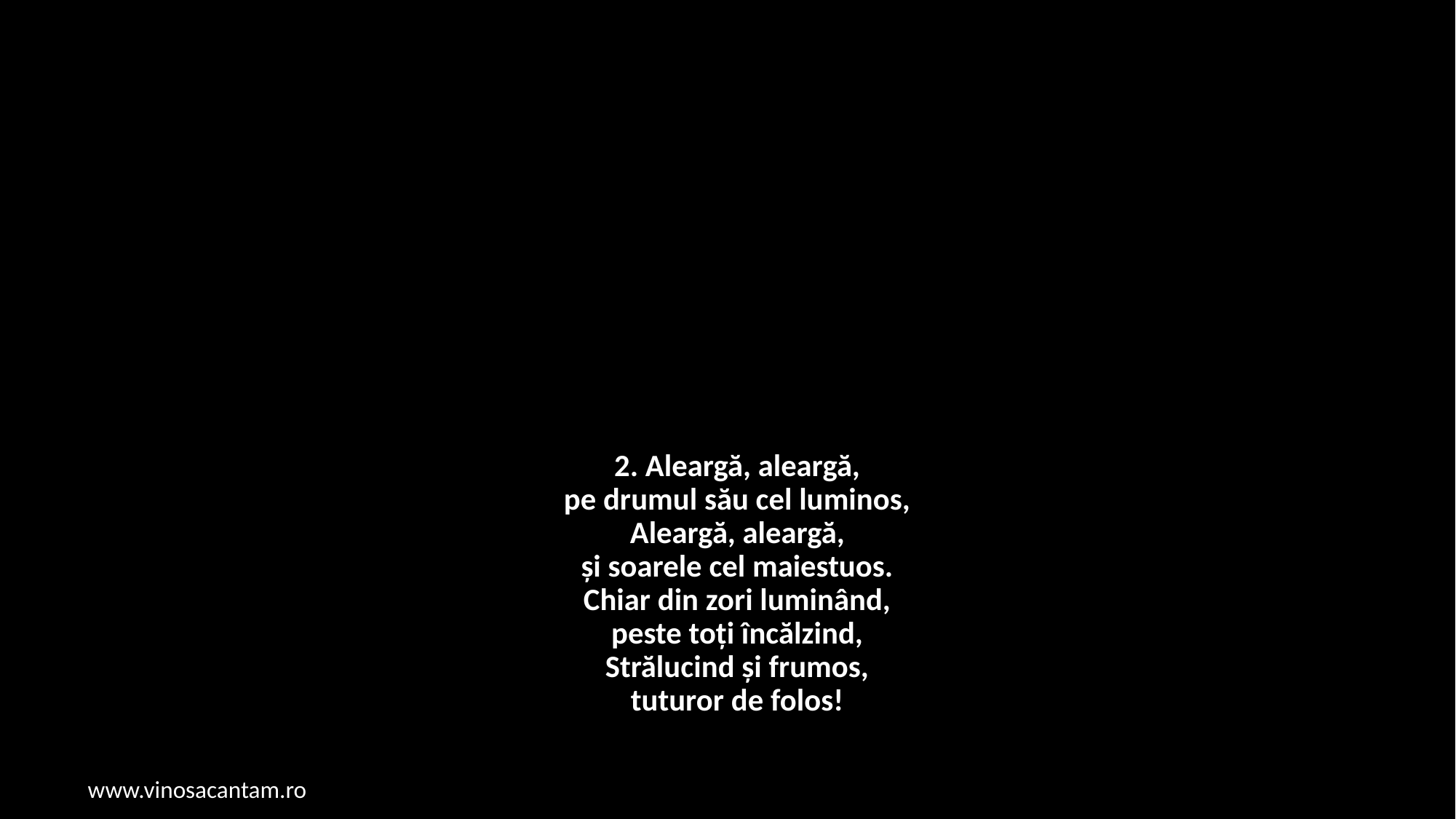

# 2. Aleargă, aleargă, pe drumul său cel luminos, Aleargă, aleargă, și soarele cel maiestuos. Chiar din zori luminând, peste toți încălzind, Strălucind și frumos, tuturor de folos!
www.vinosacantam.ro